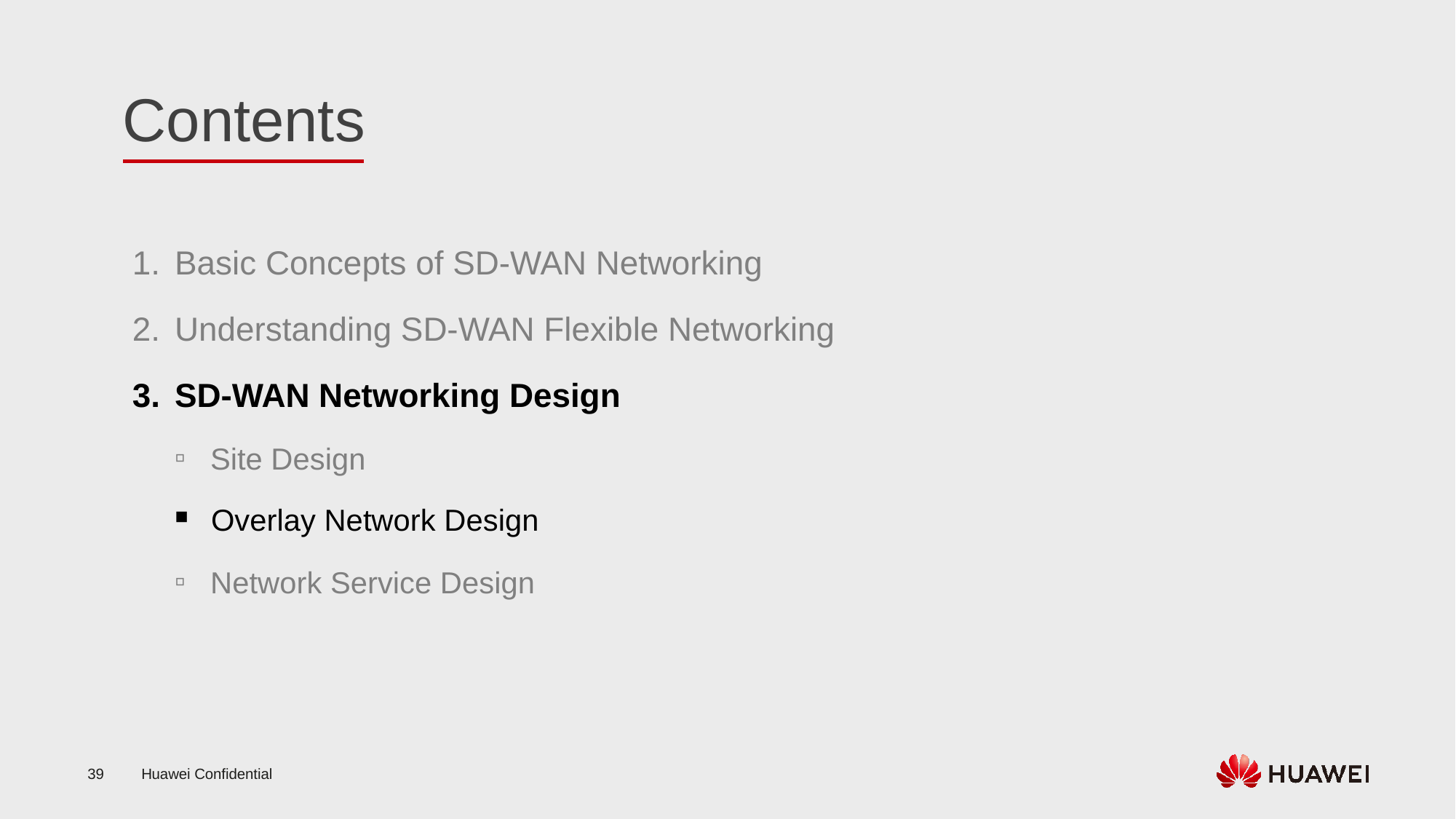

Basic Concepts of SD-WAN Networking
Understanding SD-WAN Flexible Networking
SD-WAN Networking Design
Site Design
Overlay Network Design
Network Service Design